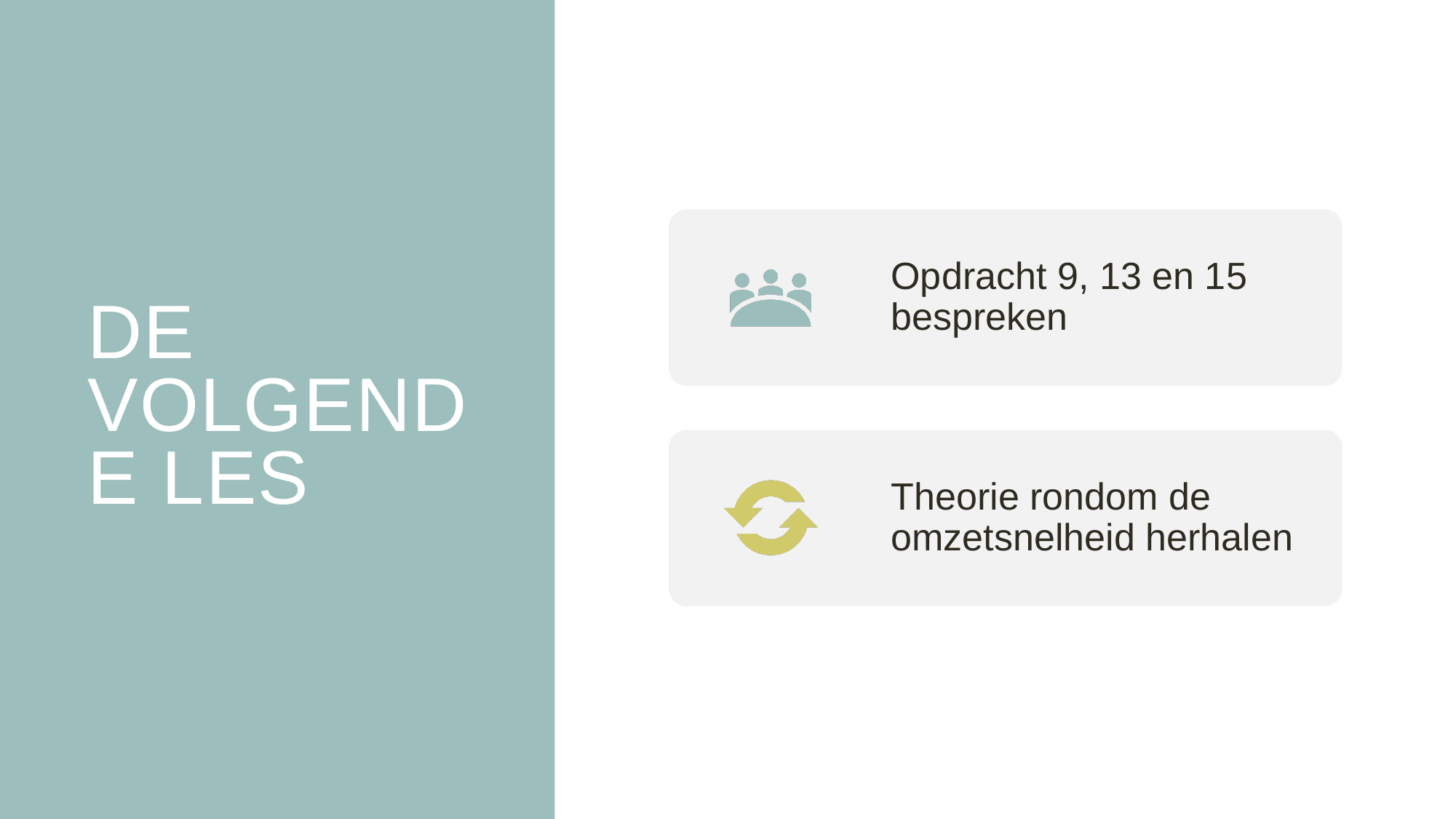

# De volgende les
Opdracht 9, 13 en 15 bespreken
Theorie rondom de omzetsnelheid herhalen